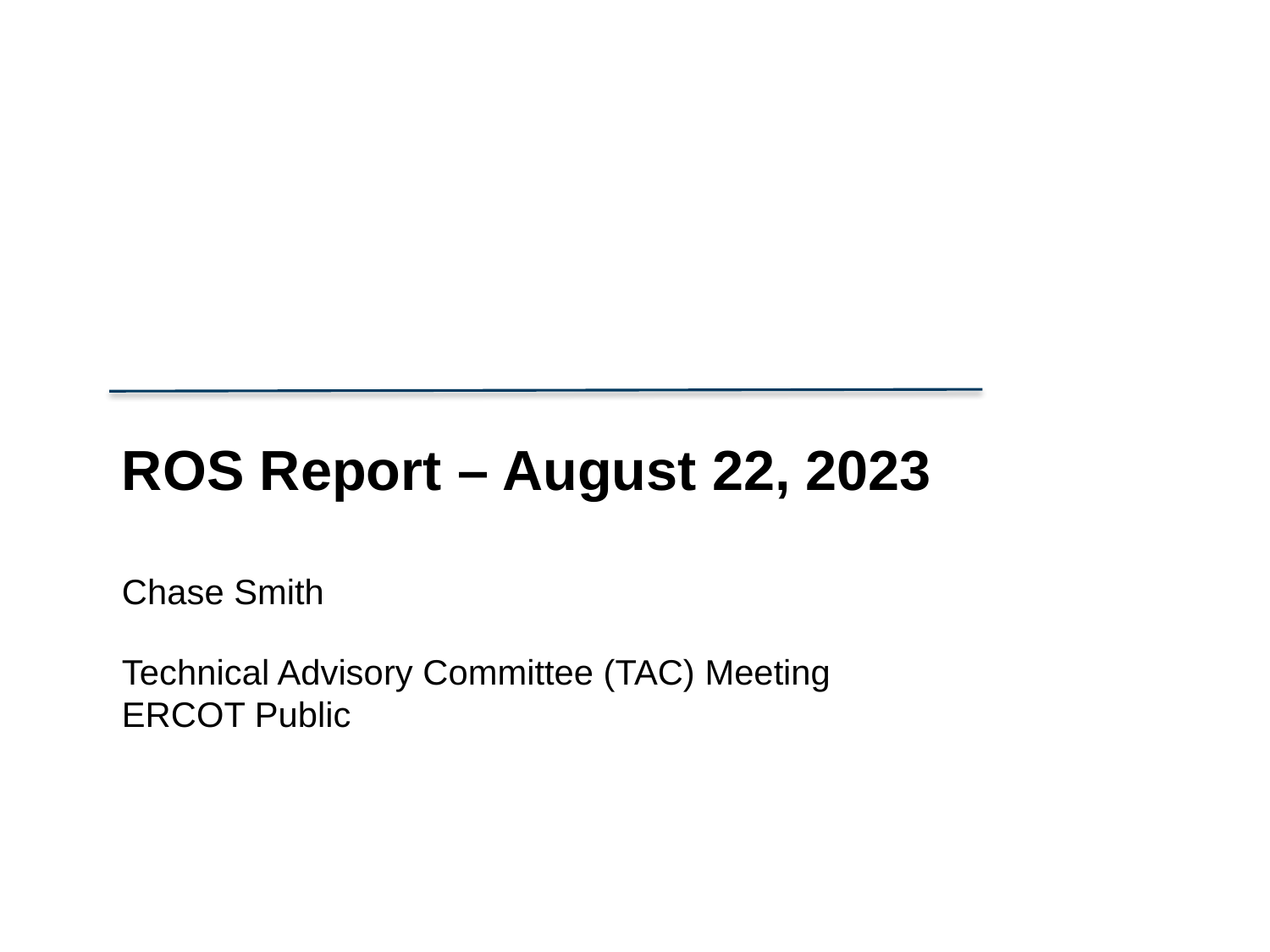

ROS Report – August 22, 2023

Chase Smith

Technical Advisory Committee (TAC) Meeting
ERCOT Public